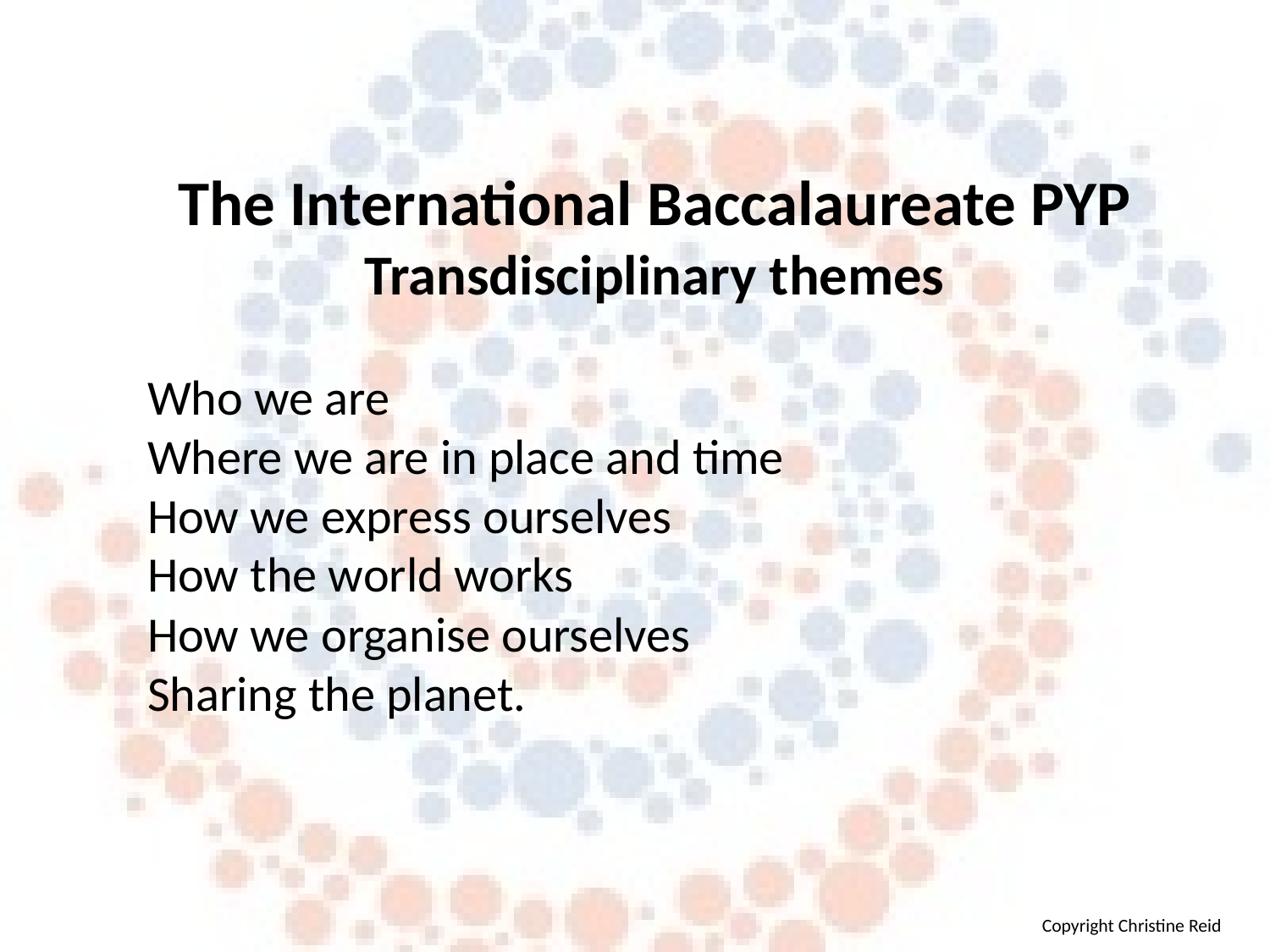

The International Baccalaureate PYP
Transdisciplinary themes

Who we are
Where we are in place and time
How we express ourselves
How the world works
How we organise ourselves
Sharing the planet.
Copyright Christine Reid